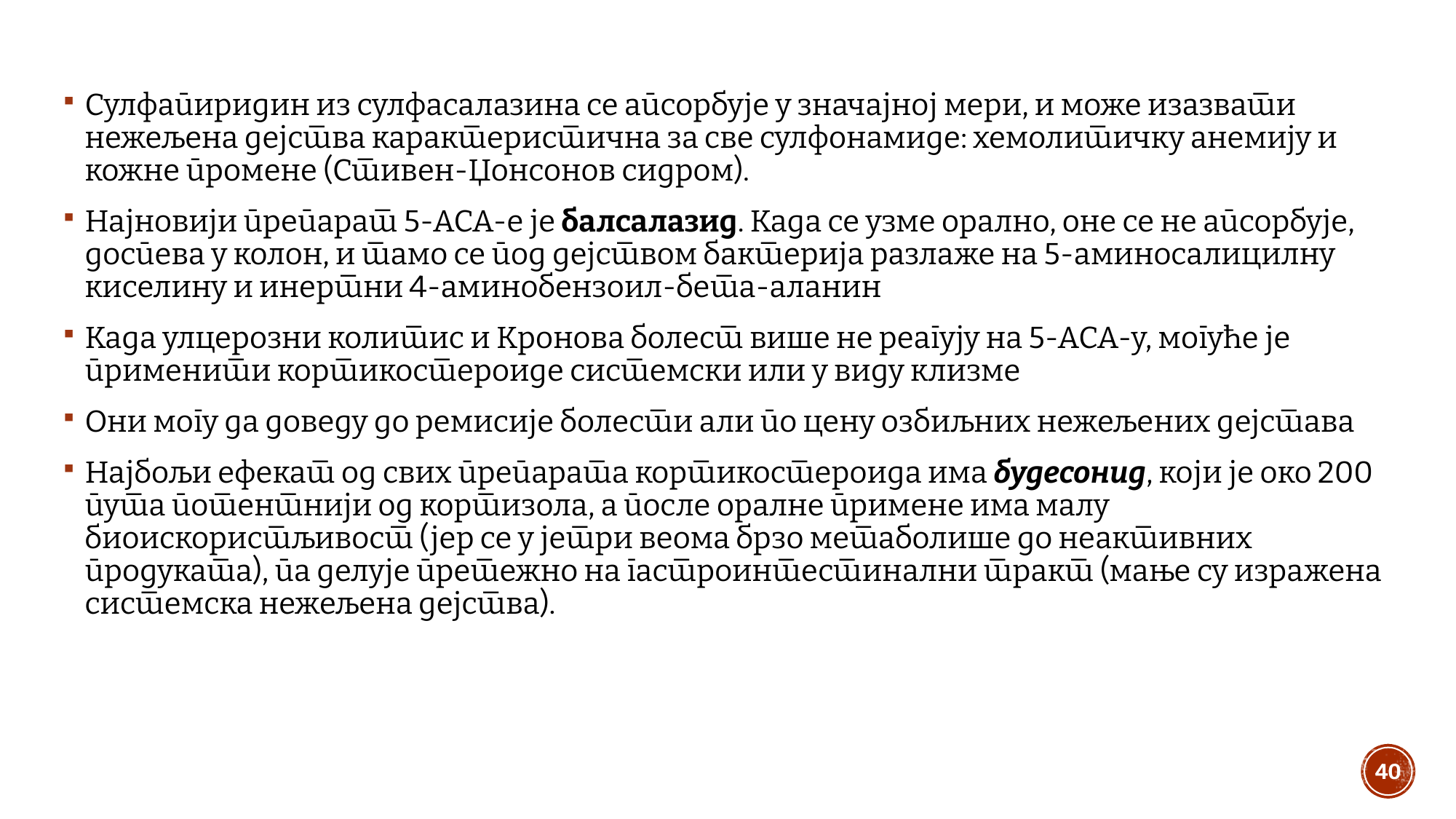

Сулфапиридин из сулфасалазина се апсорбује у значајној мери, и може изазвати нежељена дејства карактеристична за све сулфонамиде: хемолитичку анемију и кожне промене (Стивен-Џонсонов сидром).
Најновији препарат 5-АСА-е је балсалазид. Када се узме орално, оне се не апсорбује, доспева у колон, и тамо се под дејством бактерија разлаже на 5-аминосалицилну киселину и инертни 4-аминобензоил-бета-аланин
Када улцерозни колитис и Кронова болест више не реагују на 5-АСА-у, могуће је применити кортикостероиде системски или у виду клизме
Они могу да доведу до ремисије болести али по цену озбиљних нежељених дејстава
Најбољи ефекат од свих препарата кортикостероида има будесонид, који је око 200 пута потентнији од кортизола, а после оралне примене има малу биоискористљивост (јер се у јетри веома брзо метаболише до неактивних продуката), па делује претежно на гастроинтестинални тракт (мање су изражена системска нежељена дејства).

40